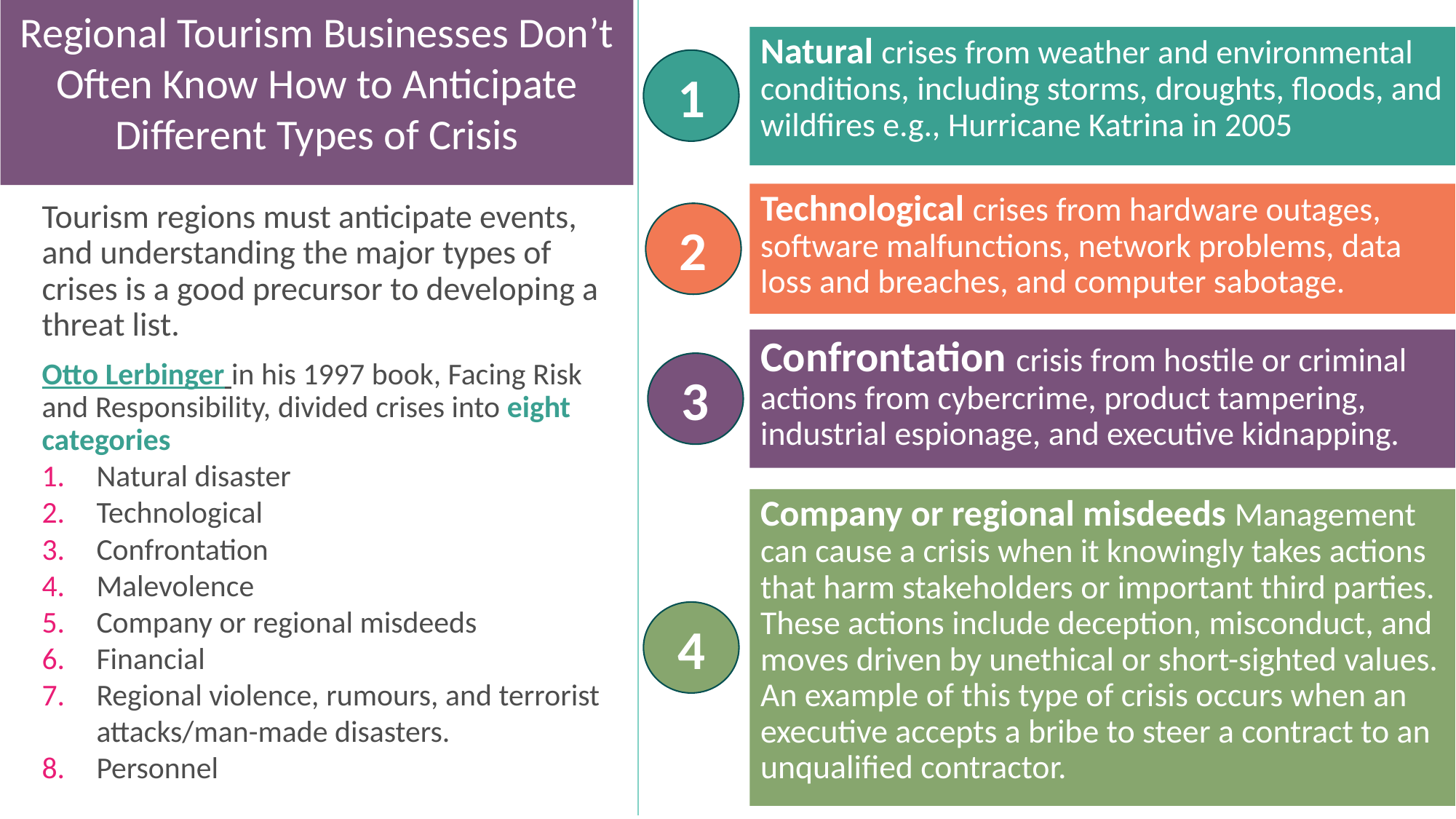

Regional Tourism Businesses Don’t Often Know How to Anticipate Different Types of Crisis
Natural crises from weather and environmental conditions, including storms, droughts, floods, and wildfires e.g., Hurricane Katrina in 2005
1
Technological crises from hardware outages, software malfunctions, network problems, data loss and breaches, and computer sabotage.
Tourism regions must anticipate events, and understanding the major types of crises is a good precursor to developing a threat list.
Otto Lerbinger in his 1997 book, Facing Risk and Responsibility, divided crises into eight categories
Natural disaster
Technological
Confrontation
Malevolence
Company or regional misdeeds
Financial
Regional violence, rumours, and terrorist attacks/man-made disasters.
Personnel
2
Confrontation crisis from hostile or criminal actions from cybercrime, product tampering, industrial espionage, and executive kidnapping.
3
Company or regional misdeeds Management can cause a crisis when it knowingly takes actions that harm stakeholders or important third parties. These actions include deception, misconduct, and moves driven by unethical or short-sighted values. An example of this type of crisis occurs when an executive accepts a bribe to steer a contract to an unqualified contractor.
4